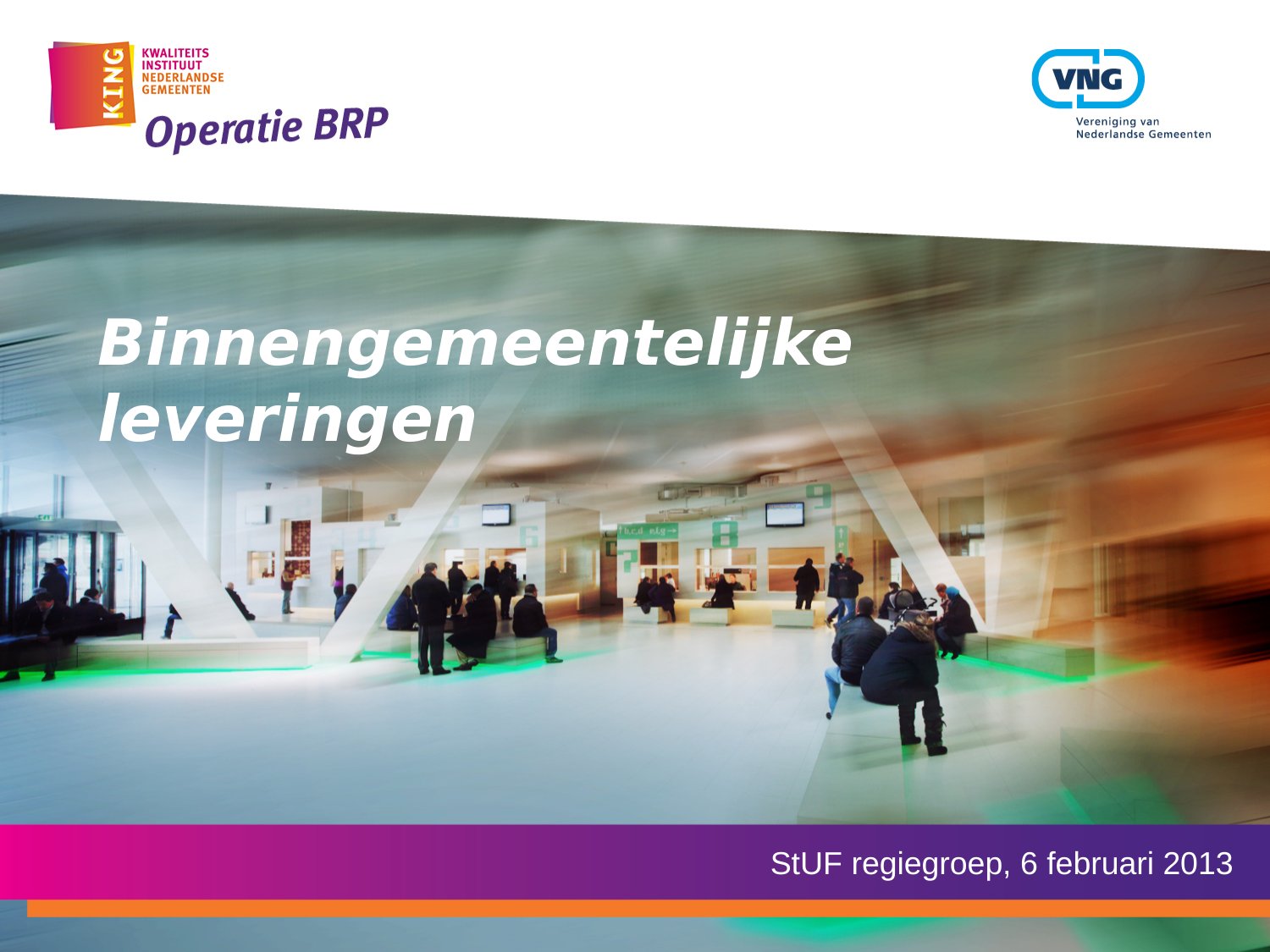

# Binnengemeentelijke leveringen
StUF regiegroep, 6 februari 2013